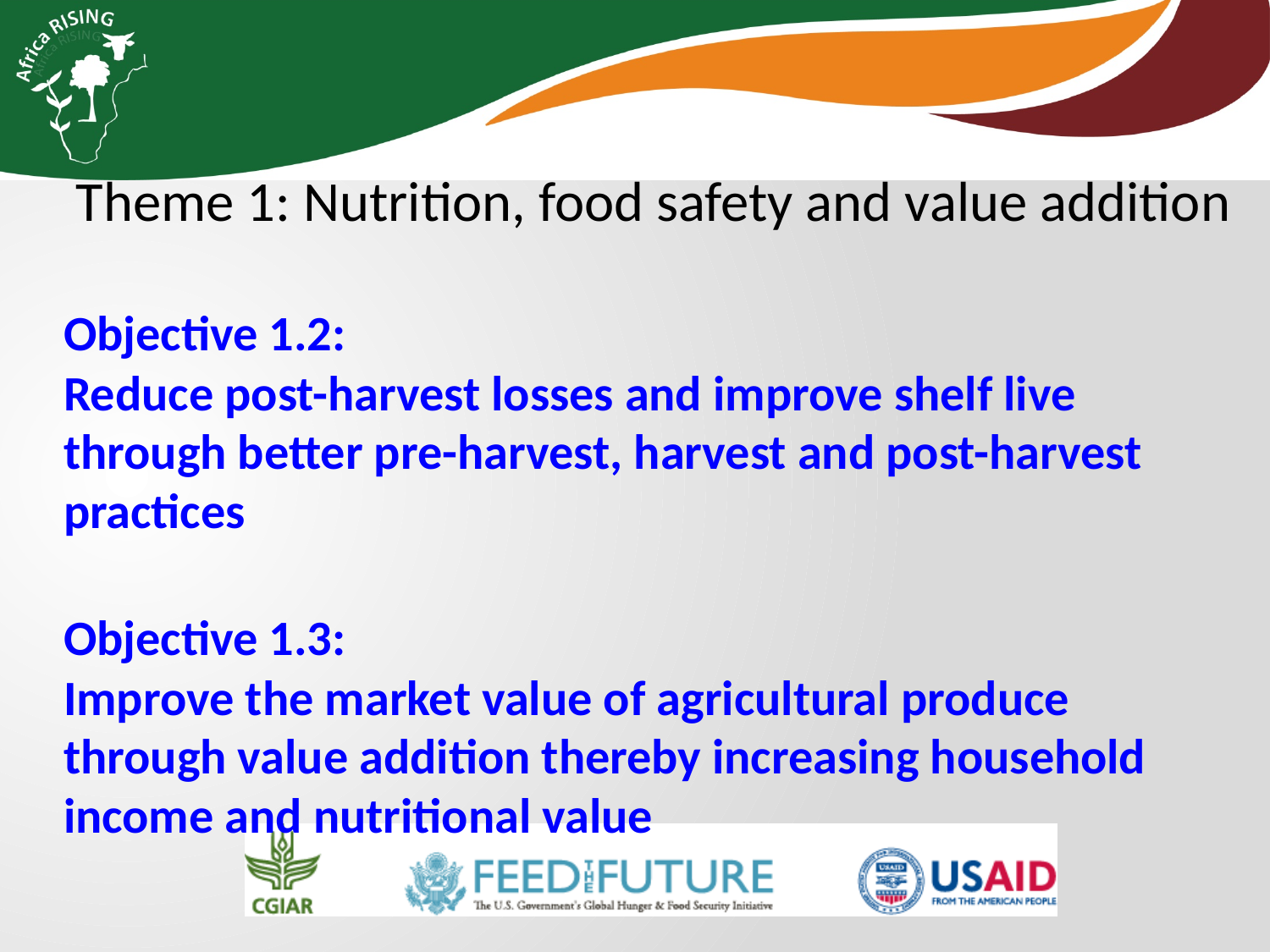

Theme 1: Nutrition, food safety and value addition
Objective 1.2:
Reduce post-harvest losses and improve shelf live through better pre-harvest, harvest and post-harvest practices

Objective 1.3:
Improve the market value of agricultural produce through value addition thereby increasing household income and nutritional value